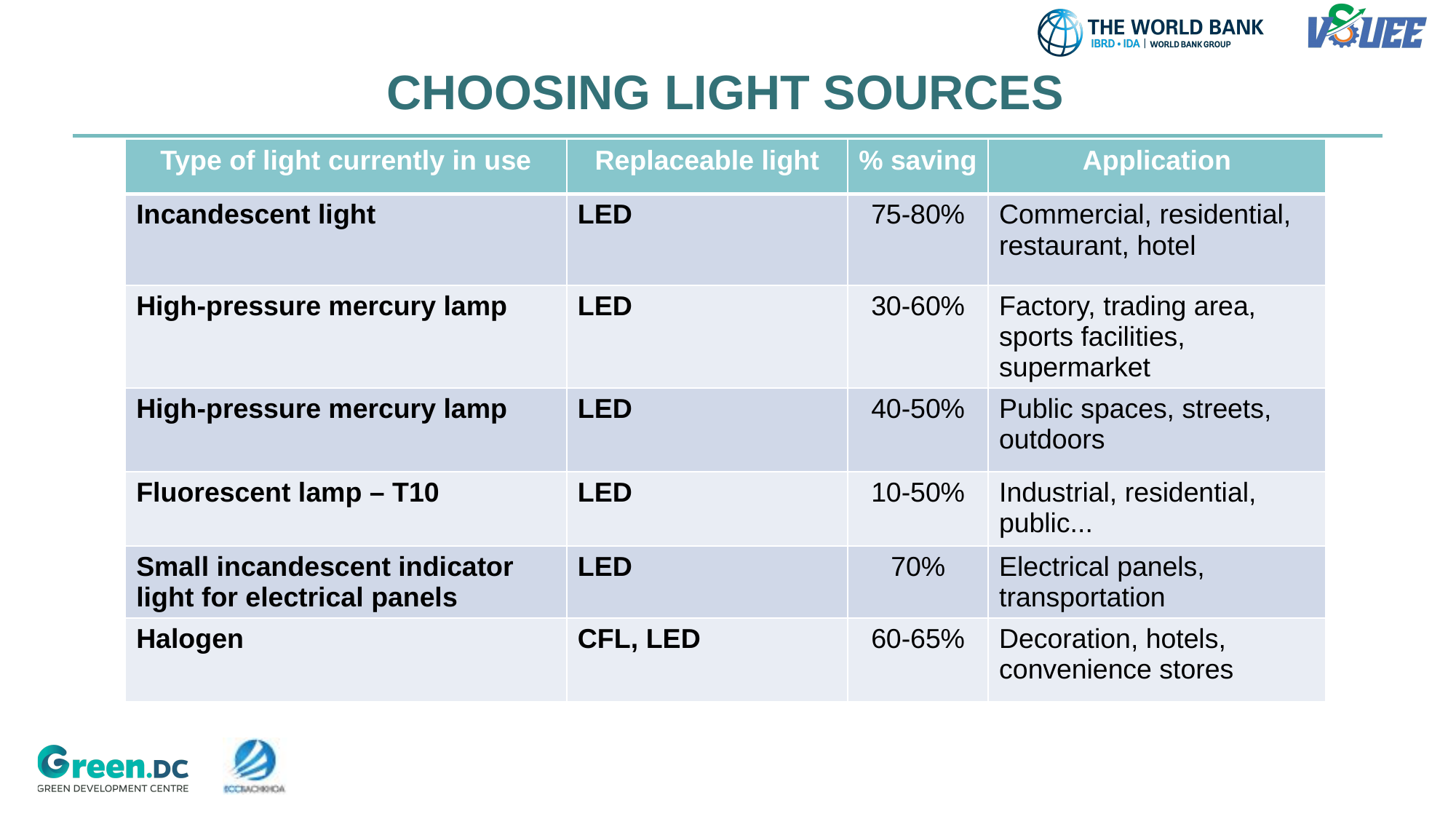

# CHOOSING LIGHT SOURCES
| Type of light currently in use | Replaceable light | % saving | Application |
| --- | --- | --- | --- |
| Incandescent light | LED | 75-80% | Commercial, residential, restaurant, hotel |
| High-pressure mercury lamp | LED | 30-60% | Factory, trading area, sports facilities, supermarket |
| High-pressure mercury lamp | LED | 40-50% | Public spaces, streets, outdoors |
| Fluorescent lamp – T10 | LED | 10-50% | Industrial, residential, public... |
| Small incandescent indicator light for electrical panels | LED | 70% | Electrical panels, transportation |
| Halogen | CFL, LED | 60-65% | Decoration, hotels, convenience stores |